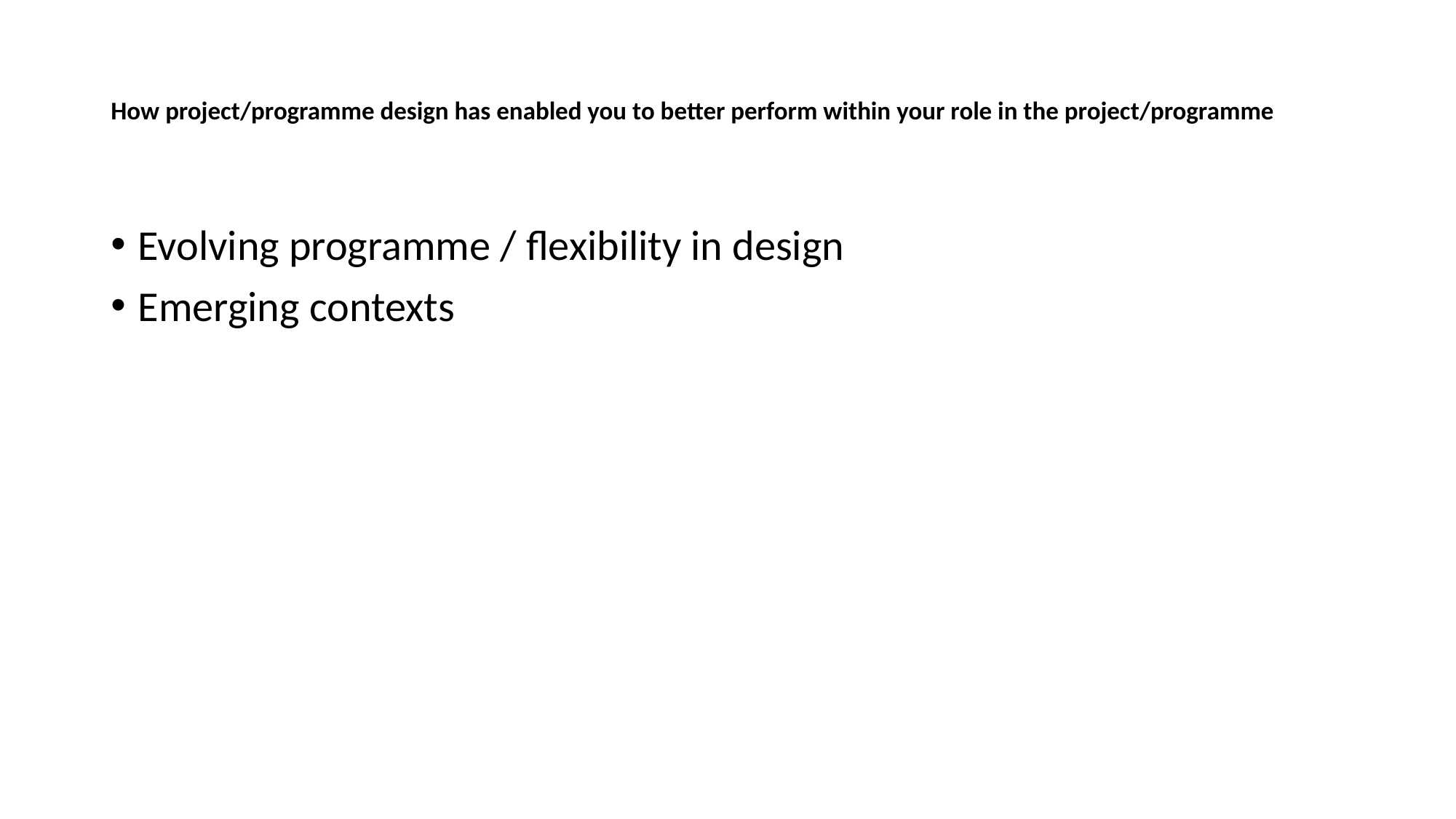

# How project/programme design has enabled you to better perform within your role in the project/programme
Evolving programme / flexibility in design
Emerging contexts